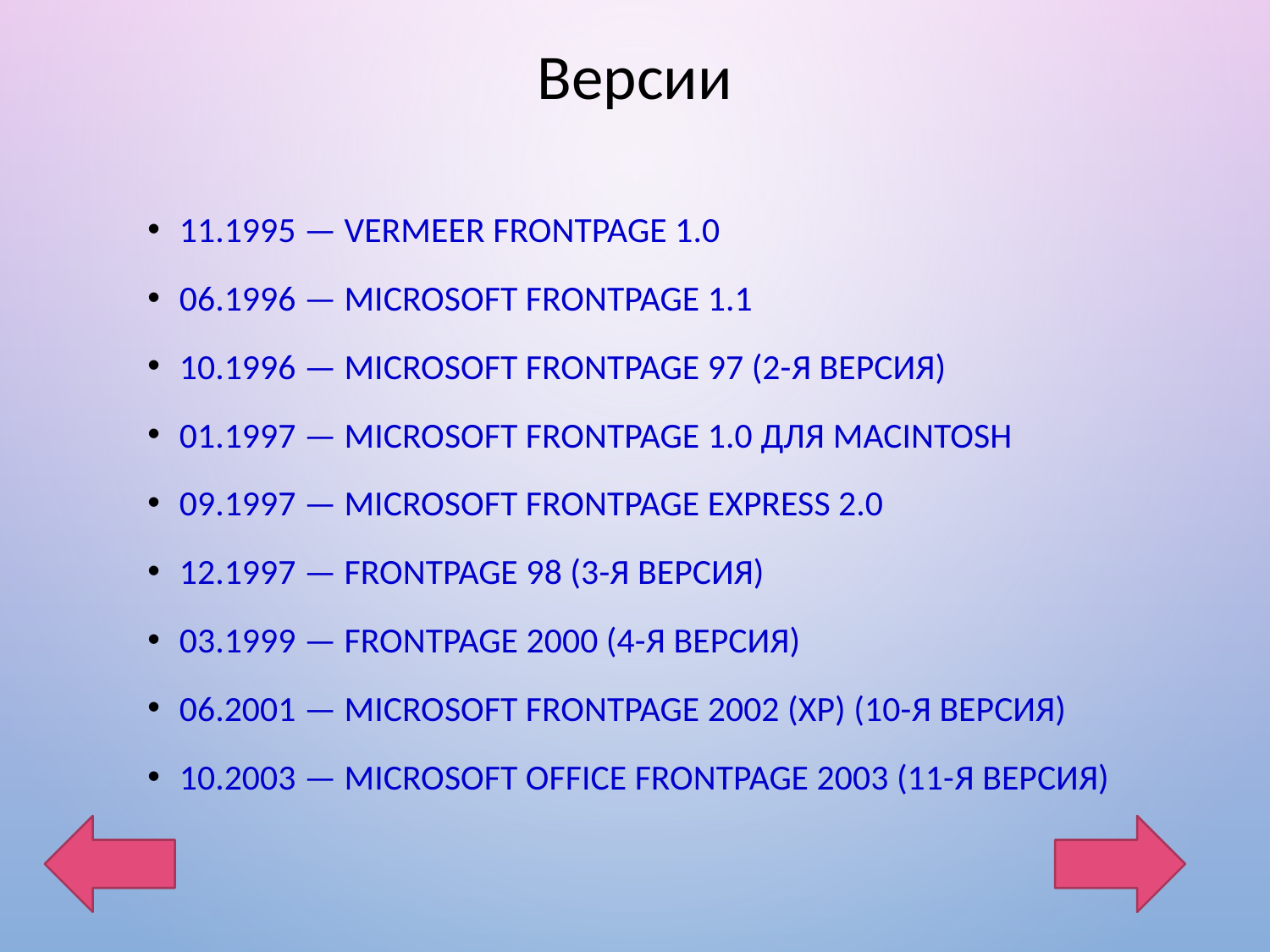

# Версии
11.1995 — Vermeer FrontPage 1.0
06.1996 — Microsoft FrontPage 1.1
10.1996 — Microsoft FrontPage 97 (2-я версия)
01.1997 — Microsoft FrontPage 1.0 для Macintosh
09.1997 — Microsoft FrontPage Express 2.0
12.1997 — FrontPage 98 (3-я версия)
03.1999 — FrontPage 2000 (4-я версия)
06.2001 — Microsoft FrontPage 2002 (XP) (10-я версия)
10.2003 — Microsoft Office FrontPage 2003 (11-я версия)